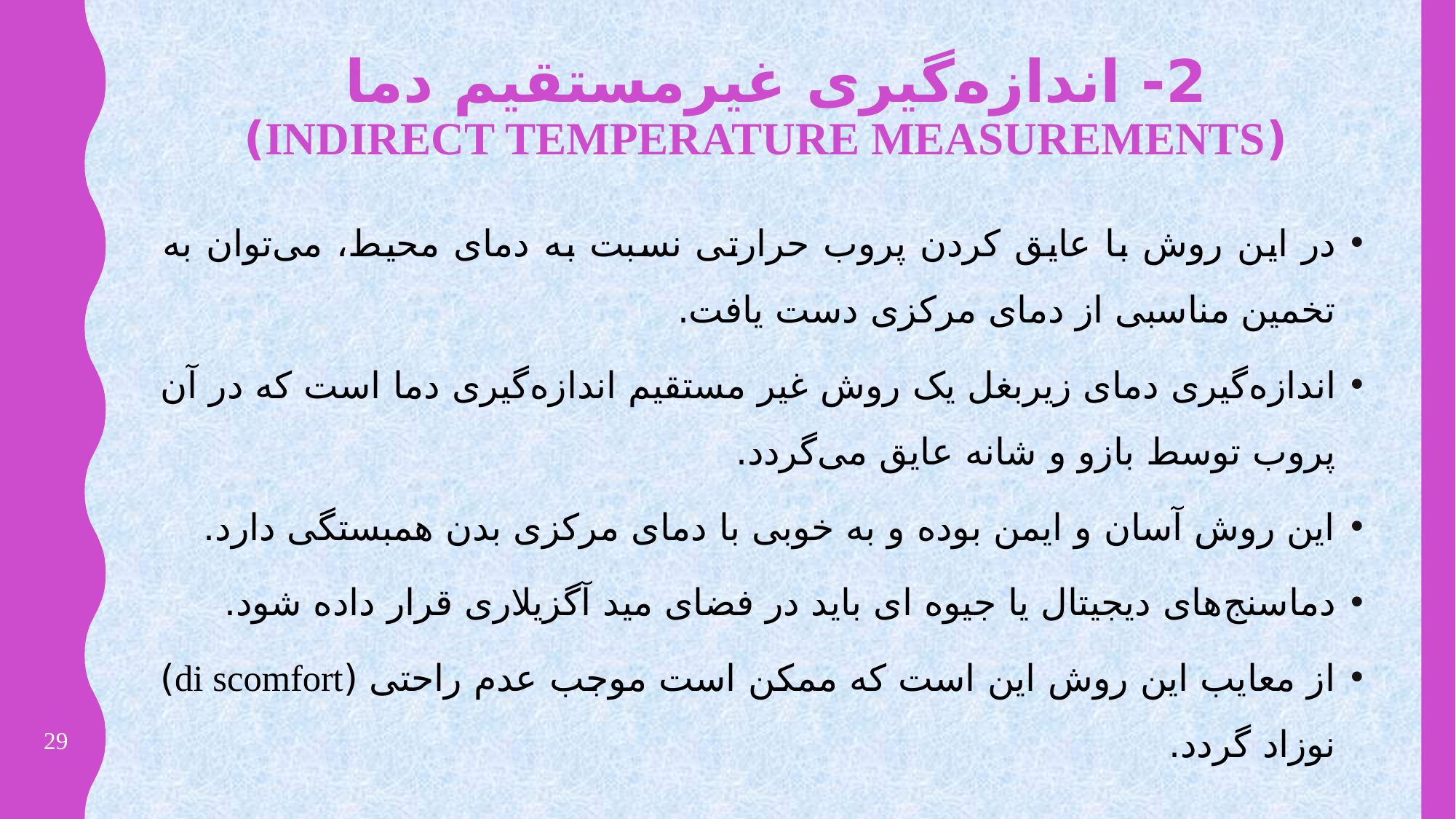

# 2- اندازه‌گیری غیرمستقیم دما (Indirect temperature measurements)
در این روش با عایق کردن پروب حرارتی نسبت به دمای محیط، می‌توان به تخمین مناسبی از دمای مرکزی دست یافت.
اندازه‌گیری دمای زیربغل یک روش غیر مستقیم اندازه‌گیری دما است که در آن پروب توسط بازو و شانه عایق می‌گردد.
این روش آسان و ایمن بوده و به خوبی با دمای مرکزی بدن همبستگی دارد.
دماسنج‌های دیجیتال یا جیوه ای باید در فضای مید آگزیلاری قرار داده شود.
از معایب این روش این است که ممکن است موجب عدم راحتی (di scomfort) نوزاد گردد.
29